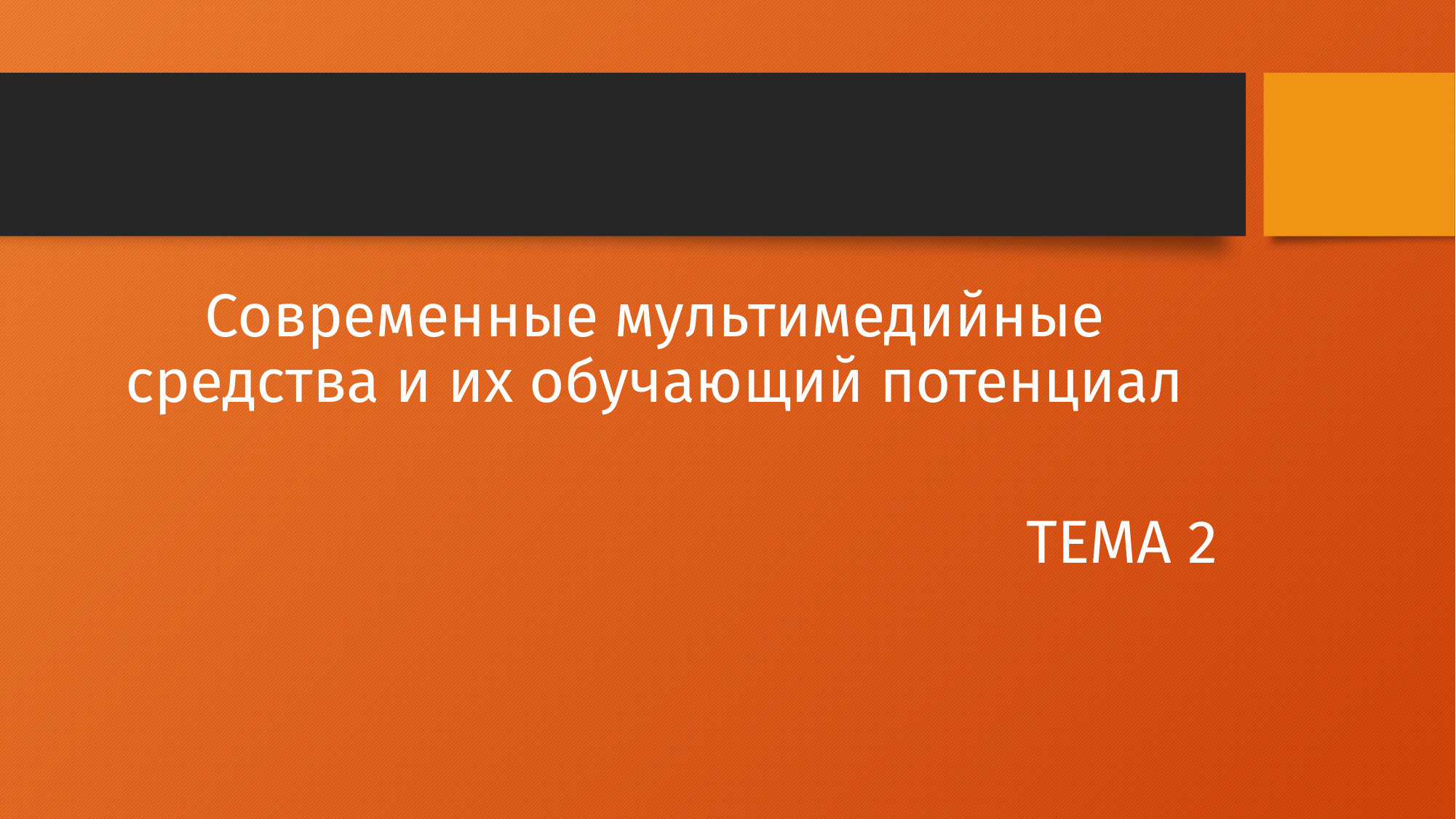

#
Современные мультимедийные средства и их обучающий потенциал

ТЕМА 2